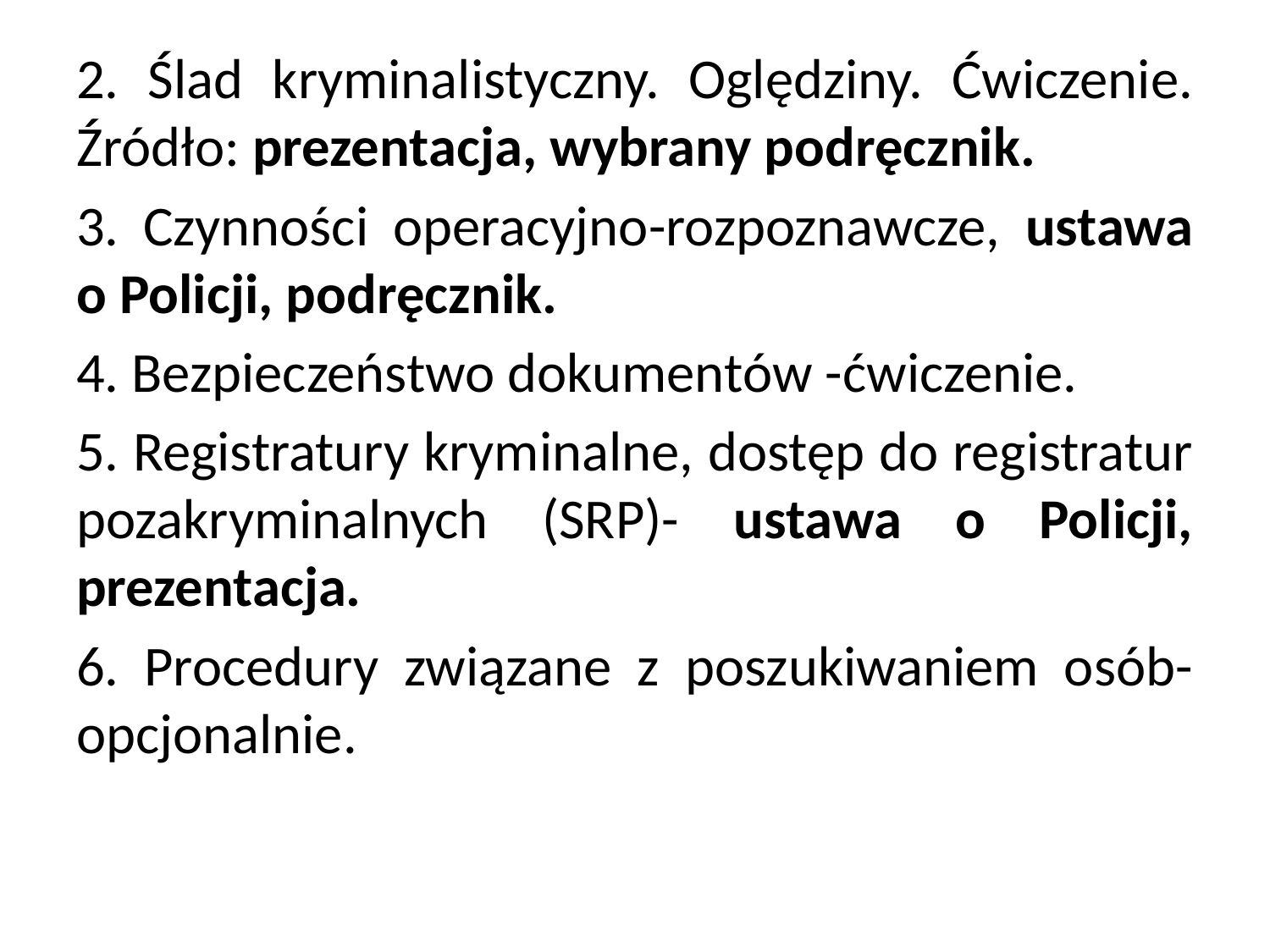

2. Ślad kryminalistyczny. Oględziny. Ćwiczenie. Źródło: prezentacja, wybrany podręcznik.
3. Czynności operacyjno-rozpoznawcze, ustawa o Policji, podręcznik.
4. Bezpieczeństwo dokumentów -ćwiczenie.
5. Registratury kryminalne, dostęp do registratur pozakryminalnych (SRP)- ustawa o Policji, prezentacja.
6. Procedury związane z poszukiwaniem osób- opcjonalnie.